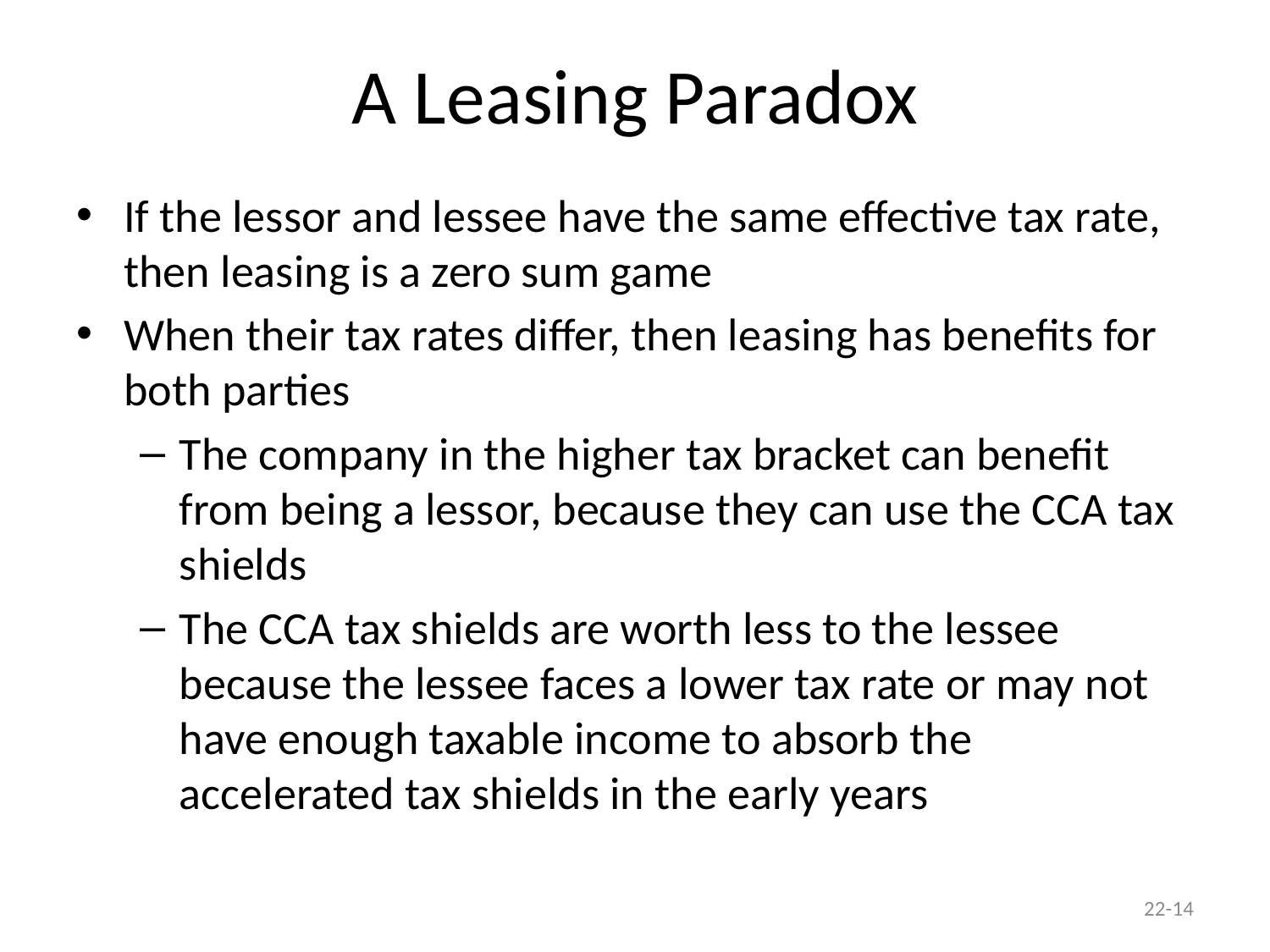

# A Leasing Paradox
If the lessor and lessee have the same effective tax rate, then leasing is a zero sum game
When their tax rates differ, then leasing has benefits for both parties
The company in the higher tax bracket can benefit from being a lessor, because they can use the CCA tax shields
The CCA tax shields are worth less to the lessee because the lessee faces a lower tax rate or may not have enough taxable income to absorb the accelerated tax shields in the early years

22-14